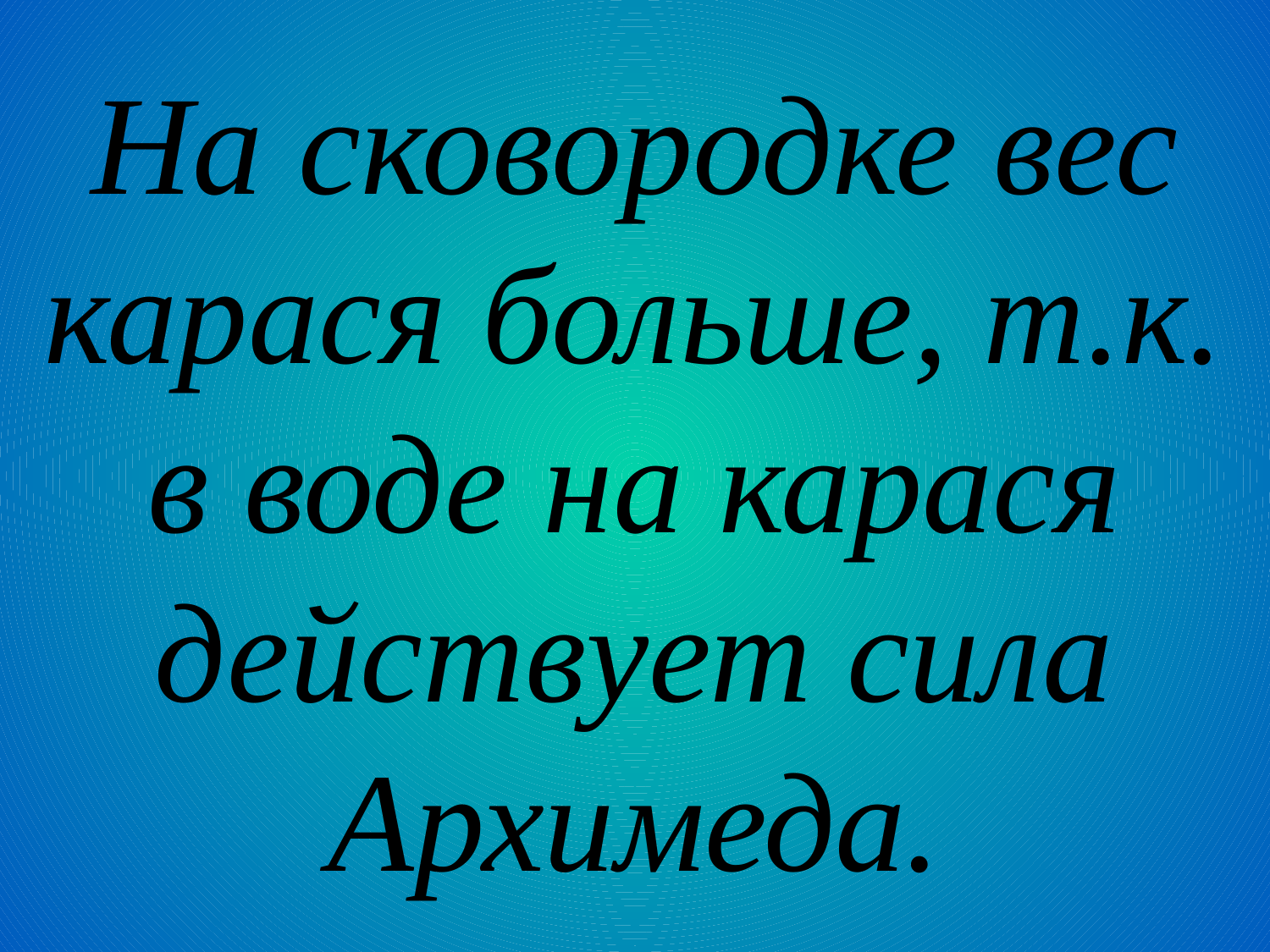

# На сковородке вес карася больше, т.к. в воде на карася действует сила Архимеда.